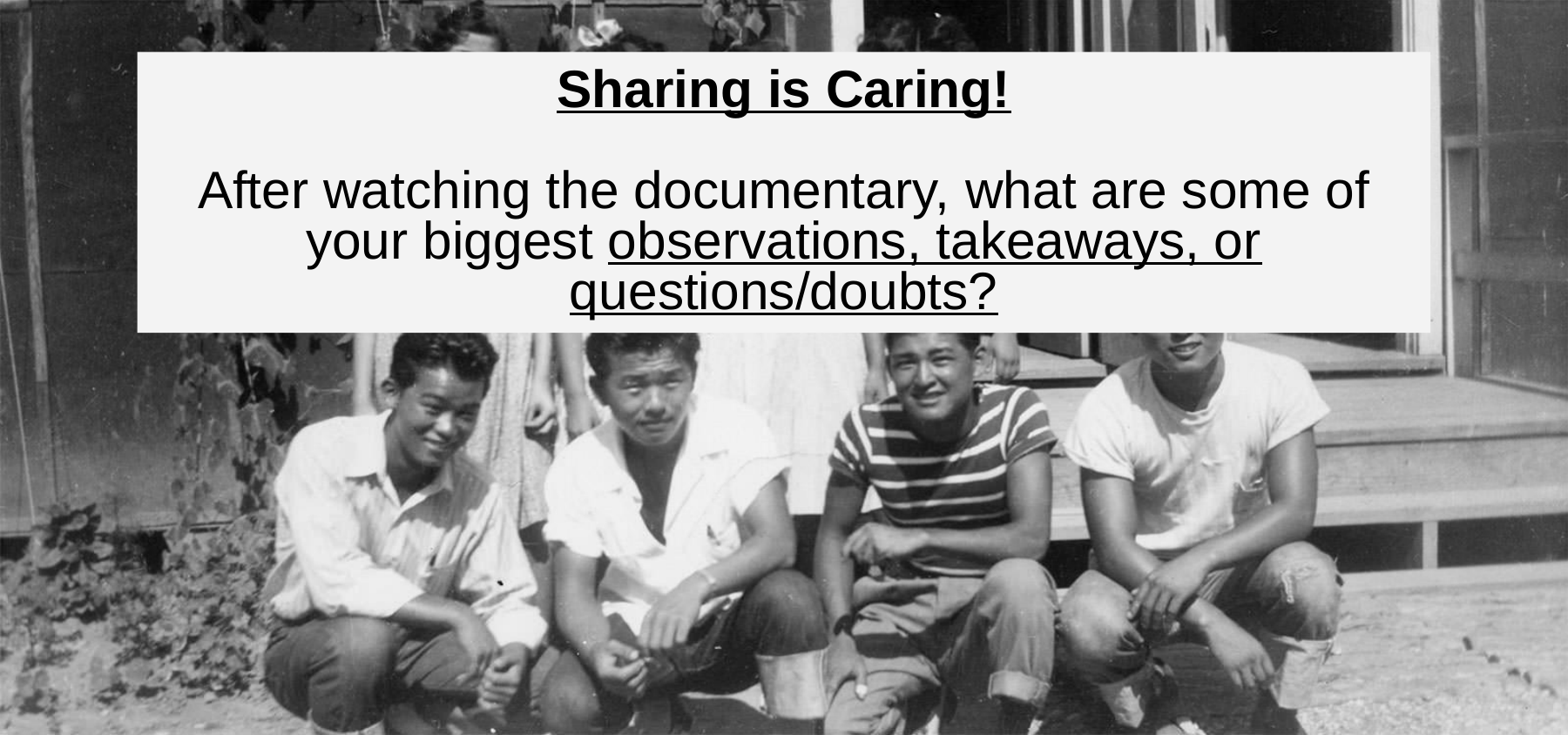

# Sharing is Caring!

After watching the documentary, what are some of your biggest observations, takeaways, or questions/doubts?